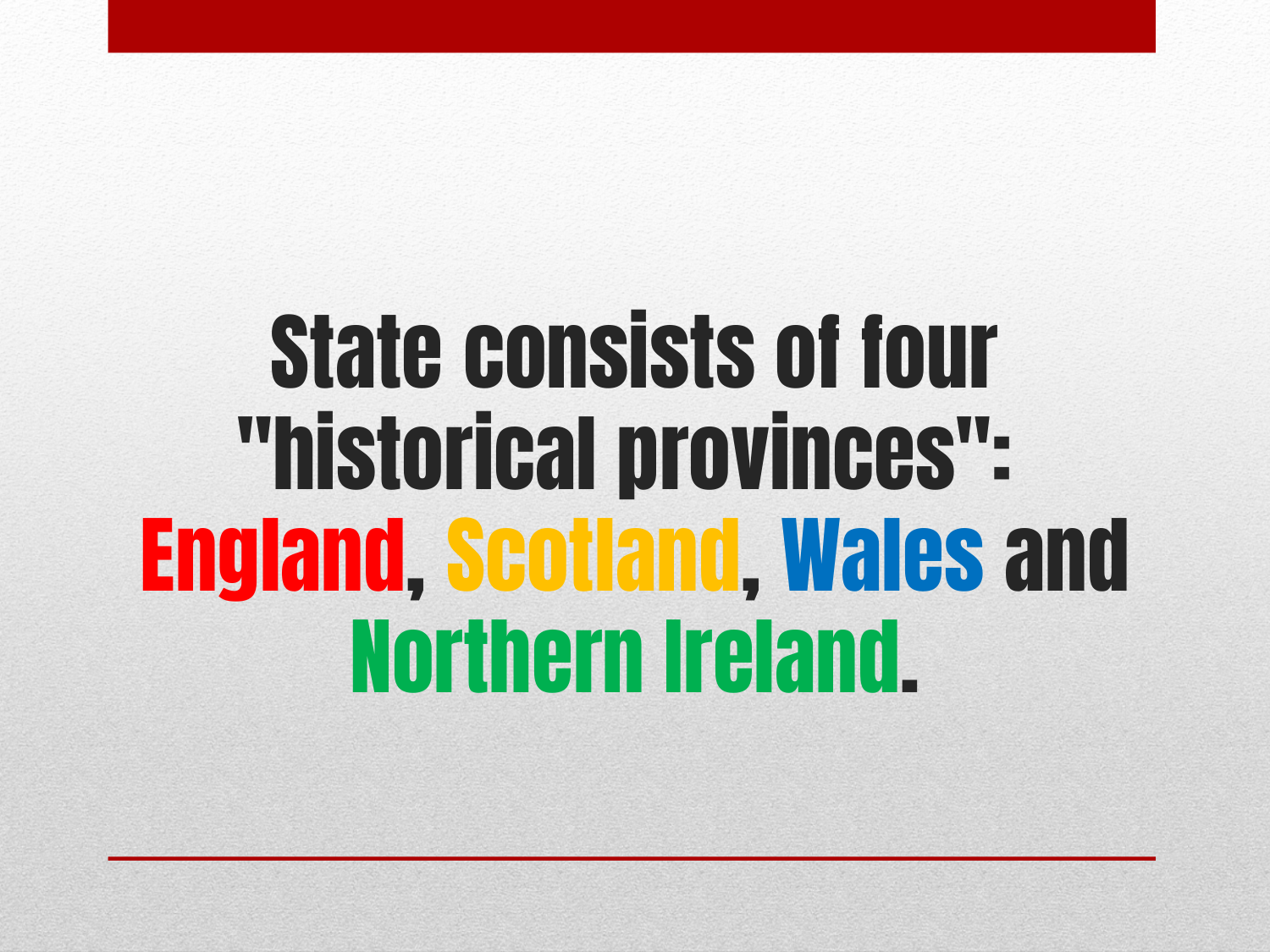

# State consists of four "historical provinces": England, Scotland, Wales and Northern Ireland.